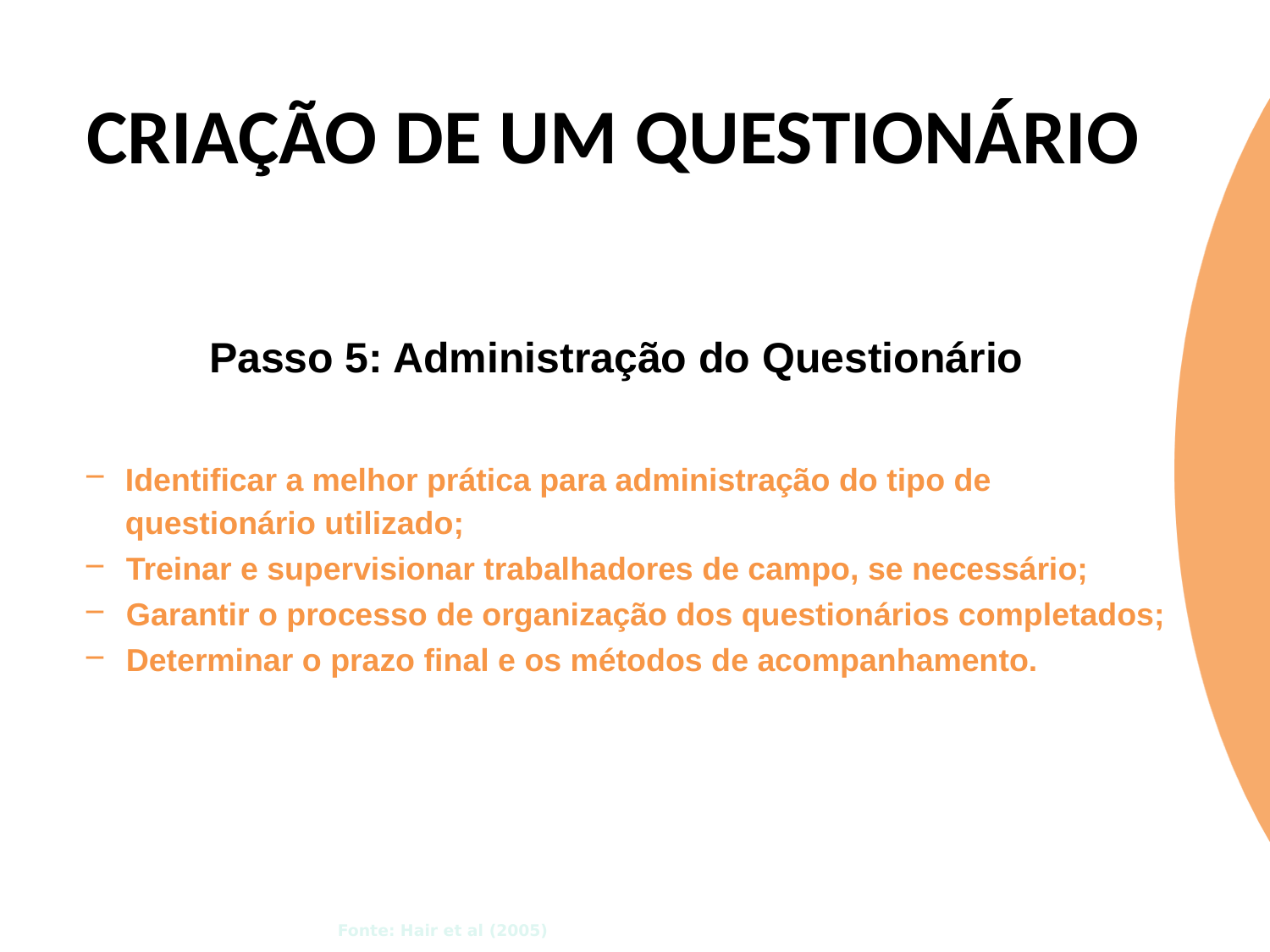

# CRIAÇÃO DE UM QUESTIONÁRIO

Passo 5: Administração do Questionário

Identificar a melhor prática para administração do tipo de  questionário utilizado;
Treinar e supervisionar trabalhadores de campo, se necessário;
Garantir o processo de organização dos questionários completados;
Determinar o prazo final e os métodos de acompanhamento.
Fonte: Hair et al (2005)